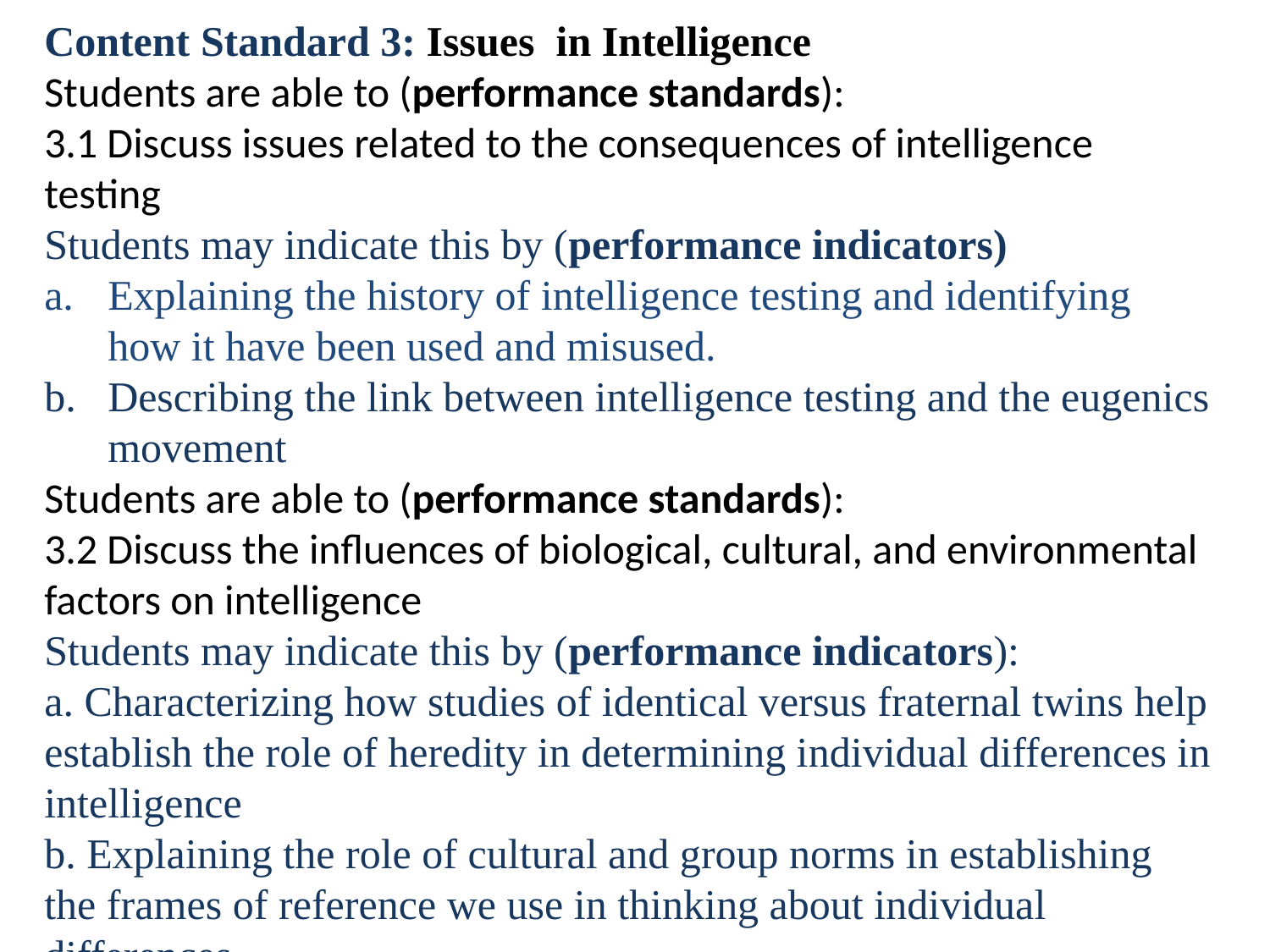

Content Standard 3: Issues  in Intelligence
Students are able to (performance standards):
3.1 Discuss issues related to the consequences of intelligence testing
Students may indicate this by (performance indicators)
Explaining the history of intelligence testing and identifying how it have been used and misused.
Describing the link between intelligence testing and the eugenics movement
Students are able to (performance standards):
3.2 Discuss the influences of biological, cultural, and environmental factors on intelligence
Students may indicate this by (performance indicators):
a. Characterizing how studies of identical versus fraternal twins help establish the role of heredity in determining individual differences in intelligence
b. Explaining the role of cultural and group norms in establishing the frames of reference we use in thinking about individual differences